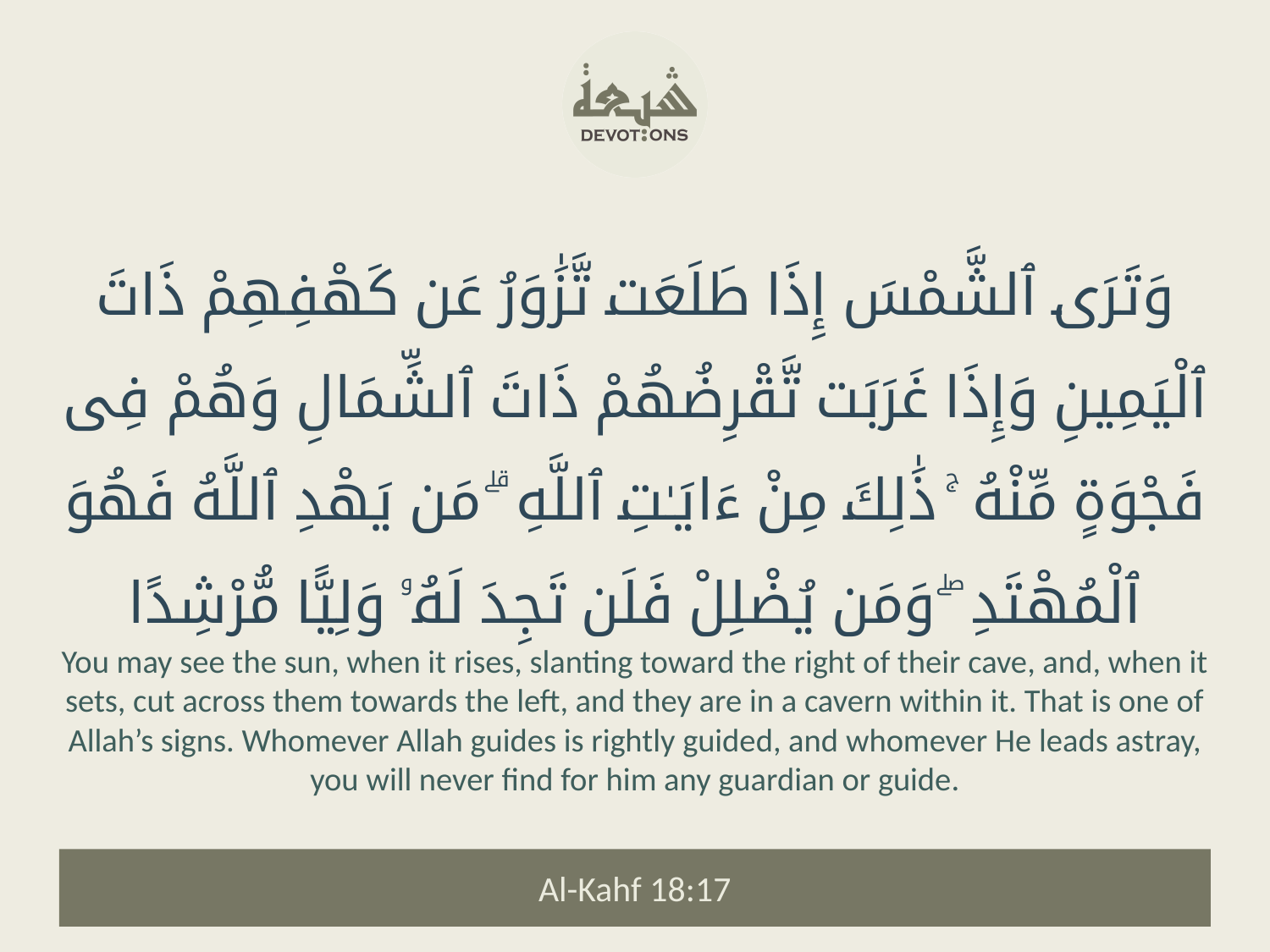

وَتَرَى ٱلشَّمْسَ إِذَا طَلَعَت تَّزَٰوَرُ عَن كَهْفِهِمْ ذَاتَ ٱلْيَمِينِ وَإِذَا غَرَبَت تَّقْرِضُهُمْ ذَاتَ ٱلشِّمَالِ وَهُمْ فِى فَجْوَةٍ مِّنْهُ ۚ ذَٰلِكَ مِنْ ءَايَـٰتِ ٱللَّهِ ۗ مَن يَهْدِ ٱللَّهُ فَهُوَ ٱلْمُهْتَدِ ۖ وَمَن يُضْلِلْ فَلَن تَجِدَ لَهُۥ وَلِيًّا مُّرْشِدًا
You may see the sun, when it rises, slanting toward the right of their cave, and, when it sets, cut across them towards the left, and they are in a cavern within it. That is one of Allah’s signs. Whomever Allah guides is rightly guided, and whomever He leads astray, you will never find for him any guardian or guide.
Al-Kahf 18:17